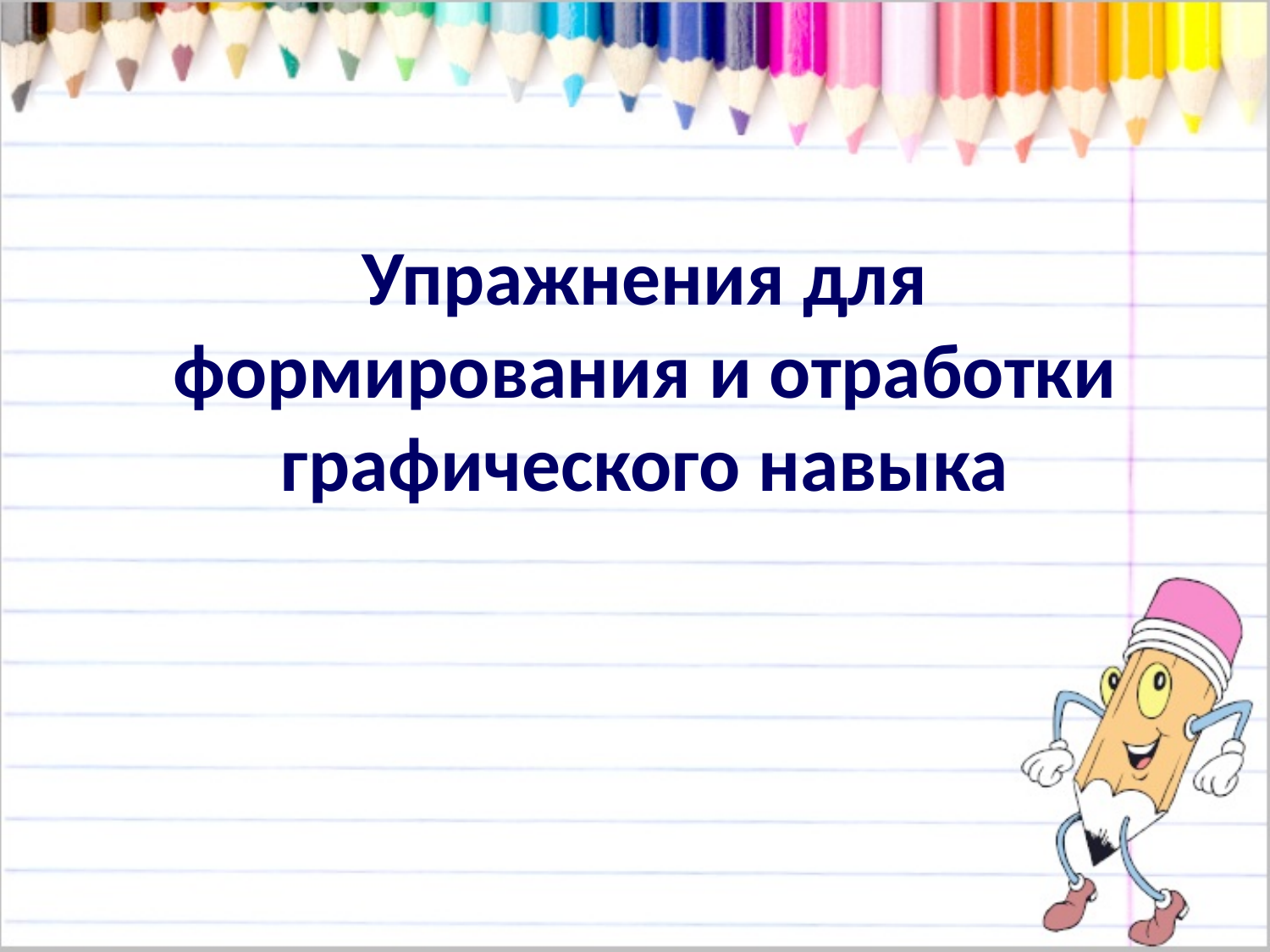

# Упражнения для формирования и отработки графического навыка